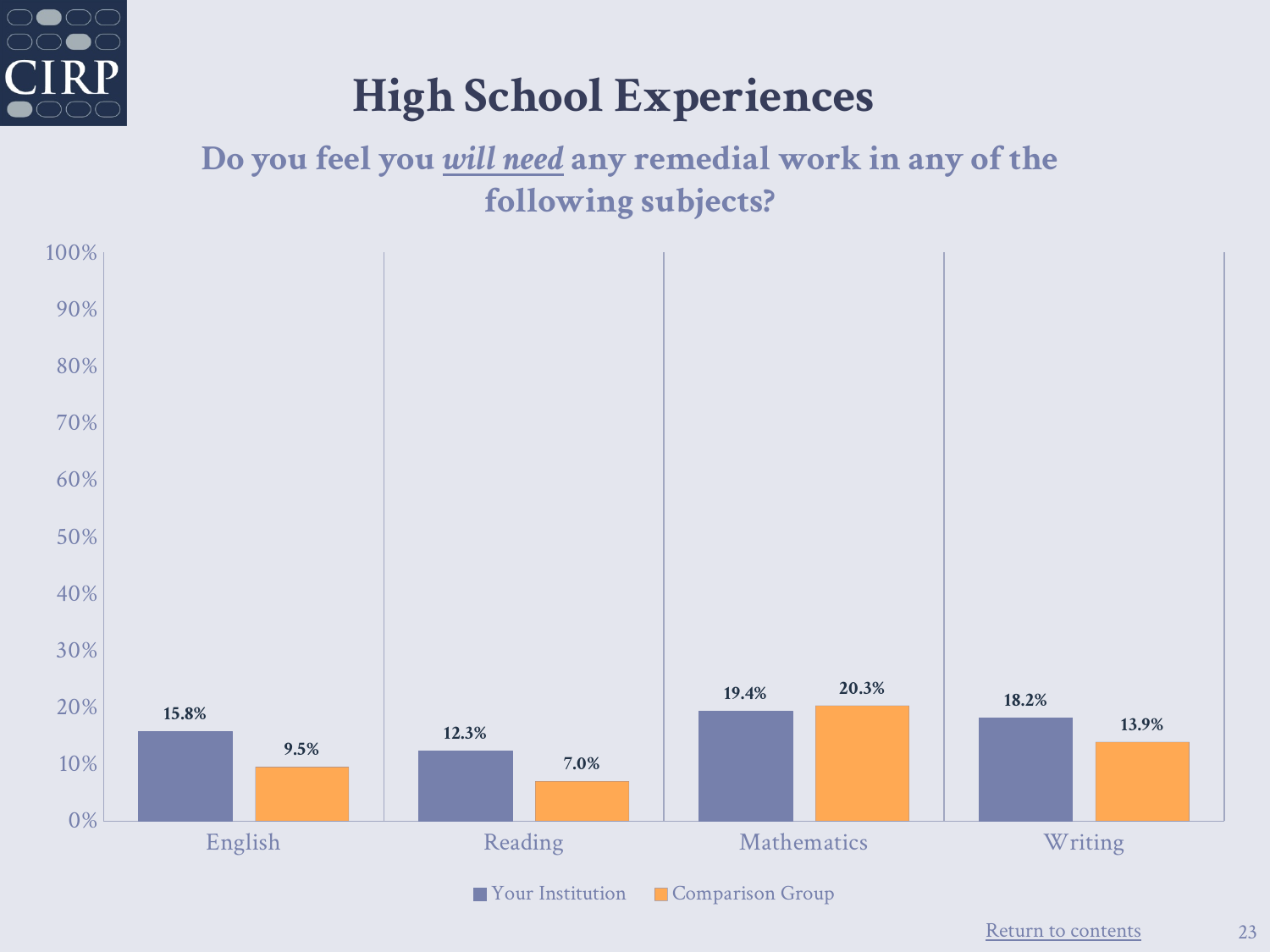

# High School Experiences
Do you feel you will need any remedial work in any of the following subjects?

### Chart

| Category | Your Institution | Comparison Group |
|---|---|---|
| English | 0.158 | 0.095 |
| Reading | 0.123 | 0.07 |
| Mathematics | 0.194 | 0.203 |
| Writing | 0.182 | 0.139 |
23